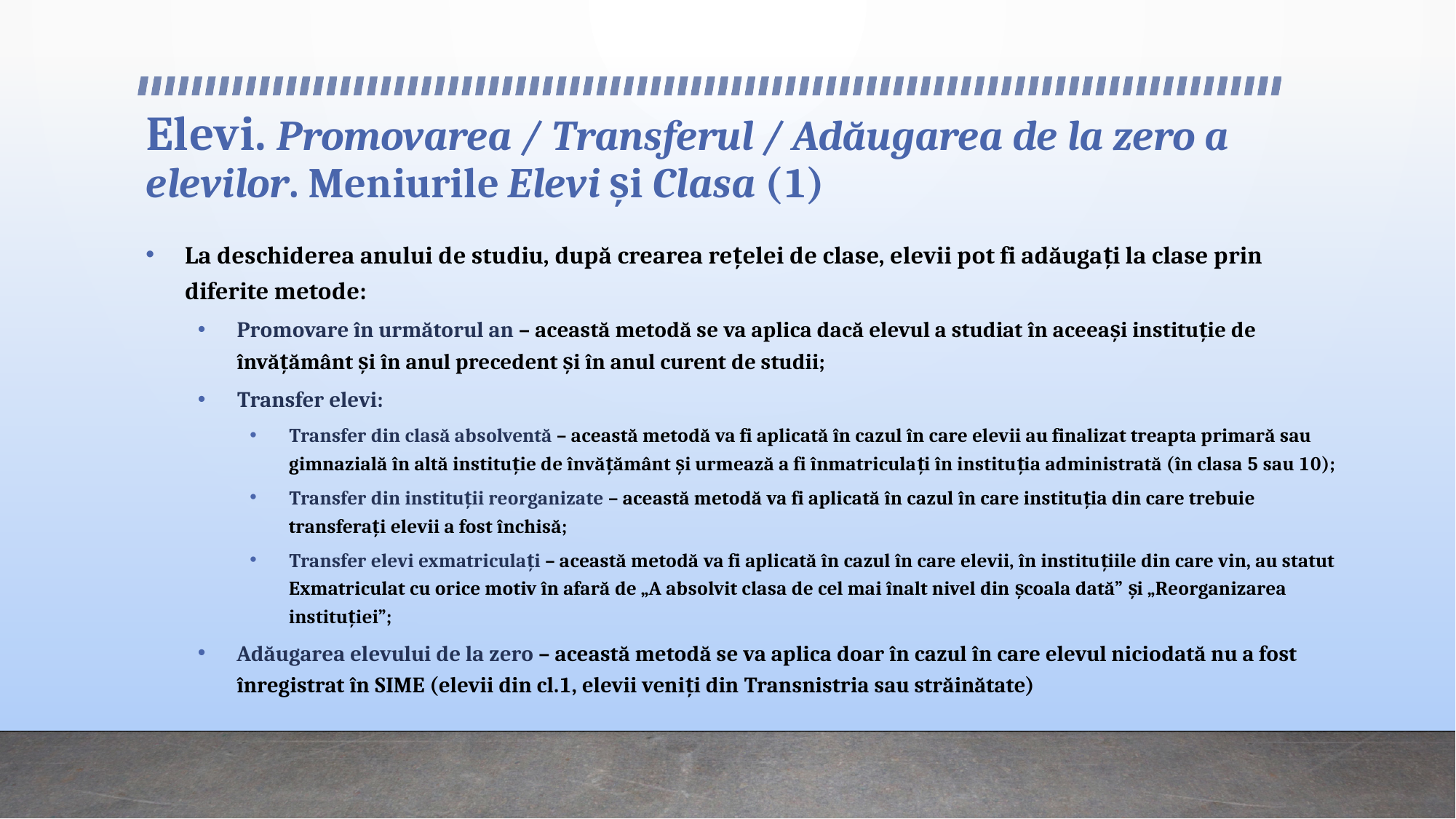

# Elevi. Promovarea / Transferul / Adăugarea de la zero a elevilor. Meniurile Elevi și Clasa (1)
La deschiderea anului de studiu, după crearea rețelei de clase, elevii pot fi adăugați la clase prin diferite metode:
Promovare în următorul an – această metodă se va aplica dacă elevul a studiat în aceeași instituție de învățământ și în anul precedent și în anul curent de studii;
Transfer elevi:
Transfer din clasă absolventă – această metodă va fi aplicată în cazul în care elevii au finalizat treapta primară sau gimnazială în altă instituție de învățământ și urmează a fi înmatriculați în instituția administrată (în clasa 5 sau 10);
Transfer din instituții reorganizate – această metodă va fi aplicată în cazul în care instituția din care trebuie transferați elevii a fost închisă;
Transfer elevi exmatriculați – această metodă va fi aplicată în cazul în care elevii, în instituțiile din care vin, au statut Exmatriculat cu orice motiv în afară de „A absolvit clasa de cel mai înalt nivel din școala dată” și „Reorganizarea instituției”;
Adăugarea elevului de la zero – această metodă se va aplica doar în cazul în care elevul niciodată nu a fost înregistrat în SIME (elevii din cl.1, elevii veniți din Transnistria sau străinătate)